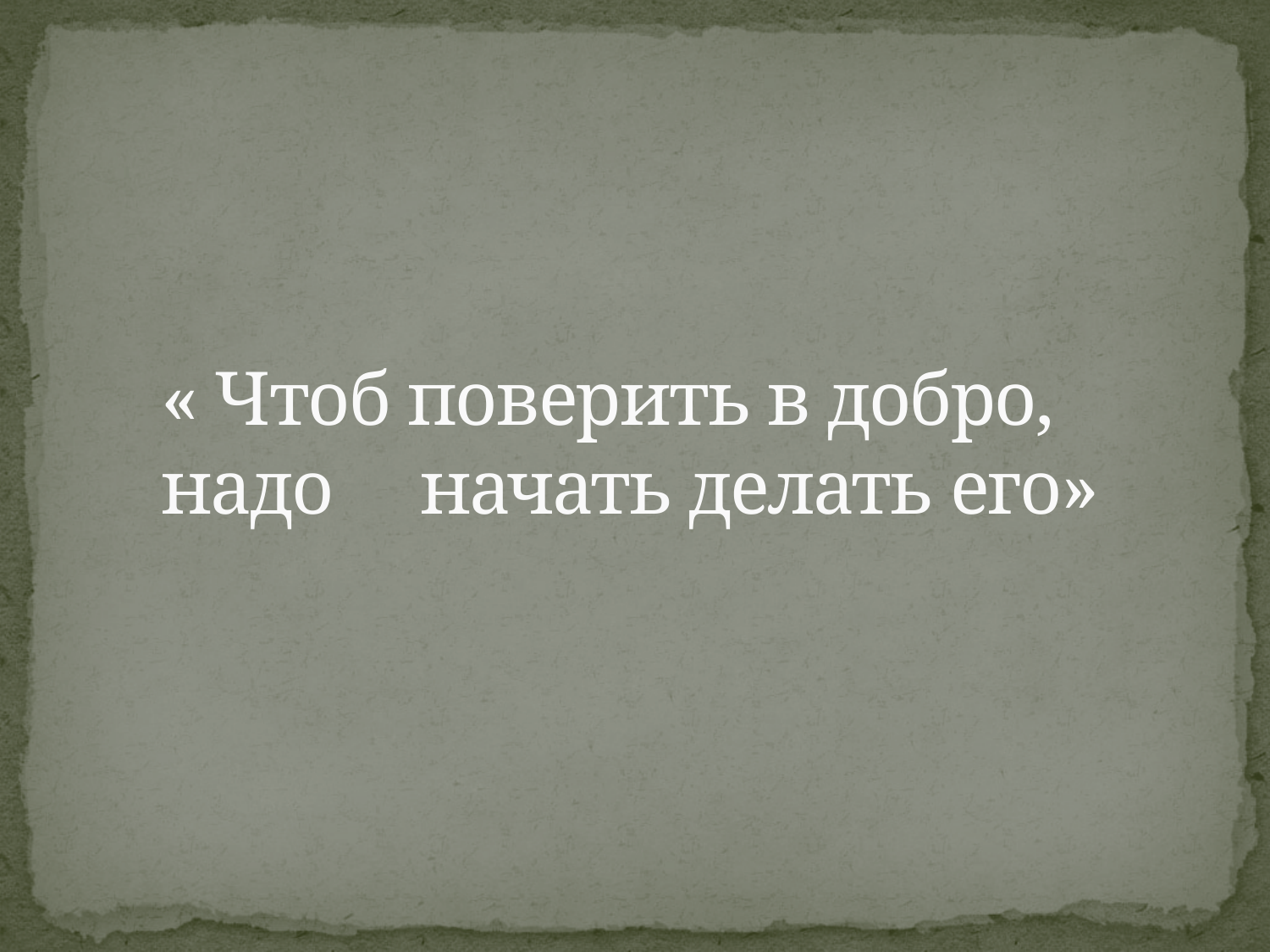

# « Чтоб поверить в добро, надо     начать делать его»